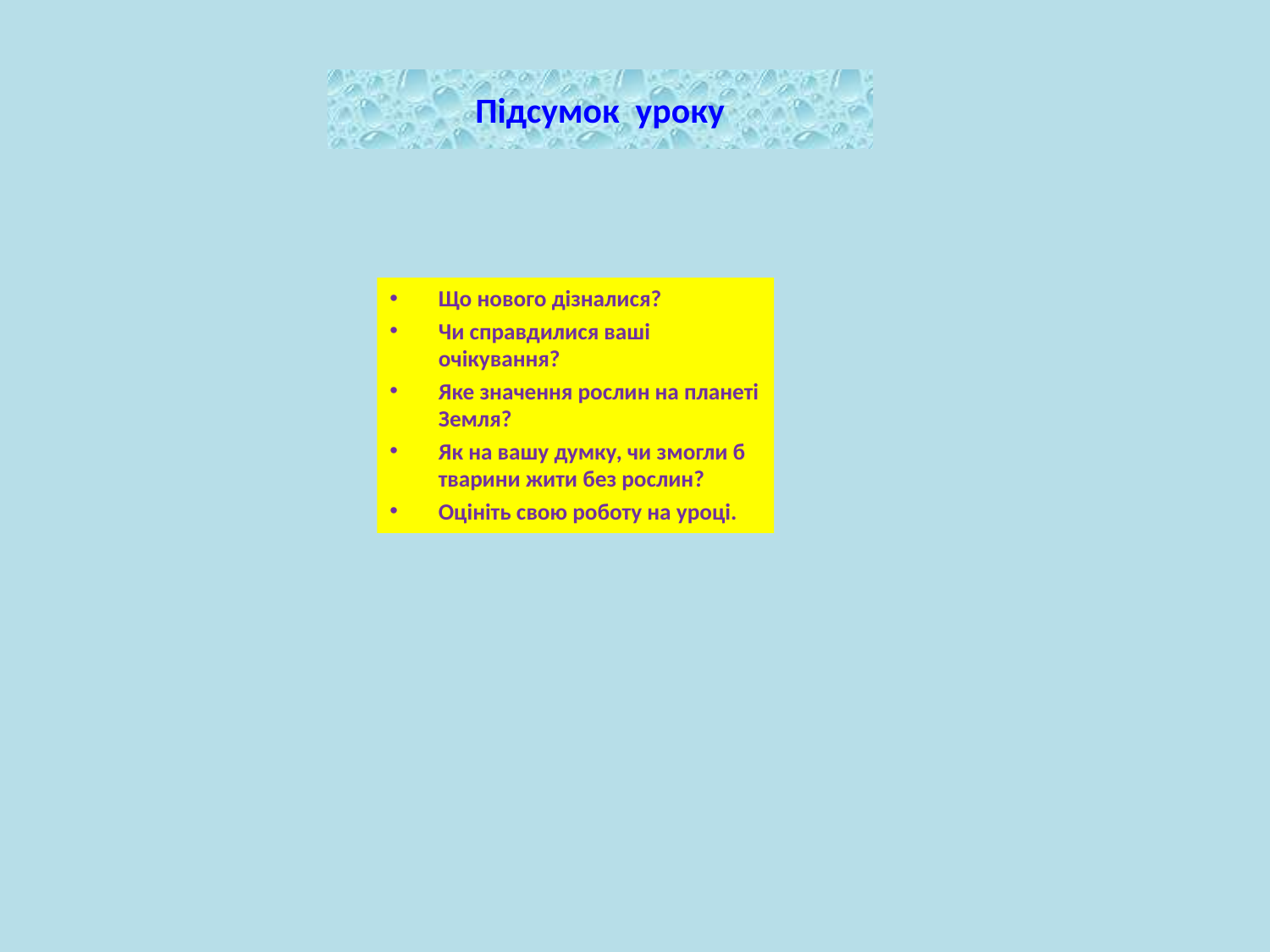

# Підсумок  уроку
Що нового дізналися?
Чи справдилися ваші очікування?
Яке значення рослин на планеті Земля?
Як на вашу думку, чи змогли б тварини жити без рослин?
Оцініть свою роботу на уроці.